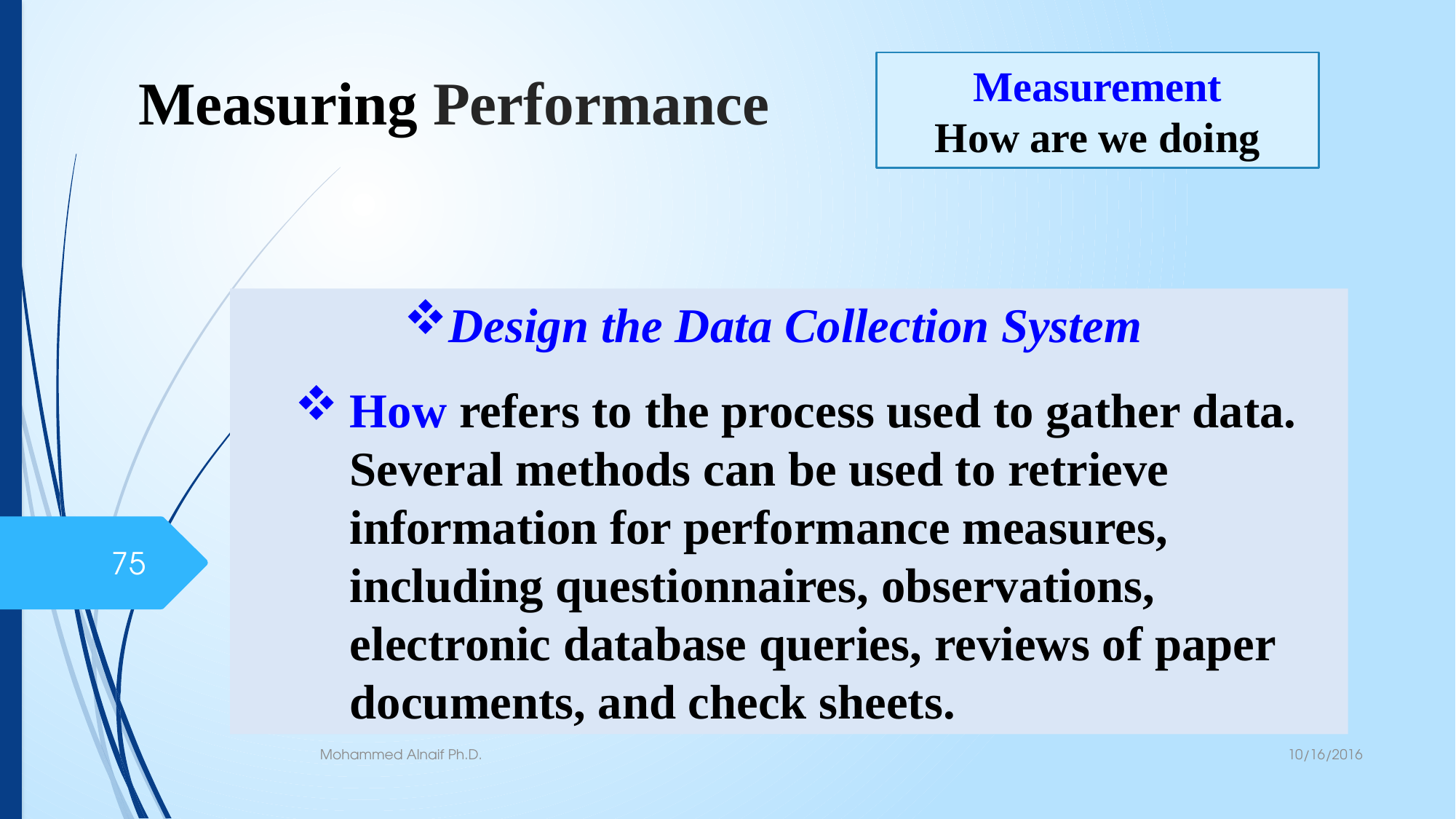

# Measuring Performance
Measurement
How are we doing

Design the Data Collection System
How refers to the process used to gather data. Several methods can be used to retrieve information for performance measures, including questionnaires, observations, electronic database queries, reviews of paper documents, and check sheets.
75
10/16/2016
Mohammed Alnaif Ph.D.